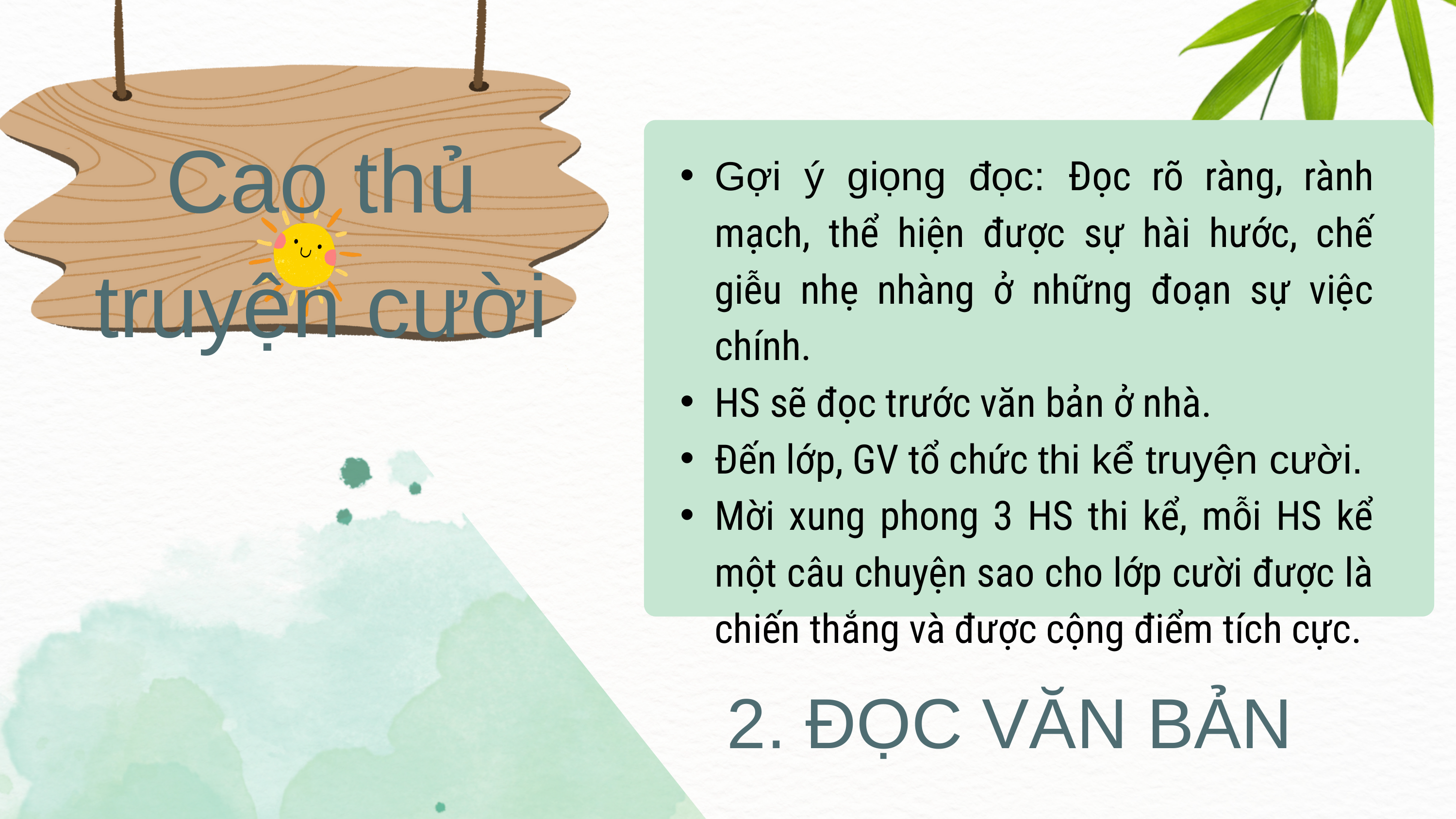

Cao thủ truyện cười

Gợi ý giọng đọc: Đọc rõ ràng, rành mạch, thể hiện được sự hài hước, chế giễu nhẹ nhàng ở những đoạn sự việc chính.
HS sẽ đọc trước văn bản ở nhà.
Đến lớp, GV tổ chức thi kể truyện cười.
Mời xung phong 3 HS thi kể, mỗi HS kể một câu chuyện sao cho lớp cười được là chiến thắng và được cộng điểm tích cực.
BORCELLE

2. ĐỌC VĂN BẢN